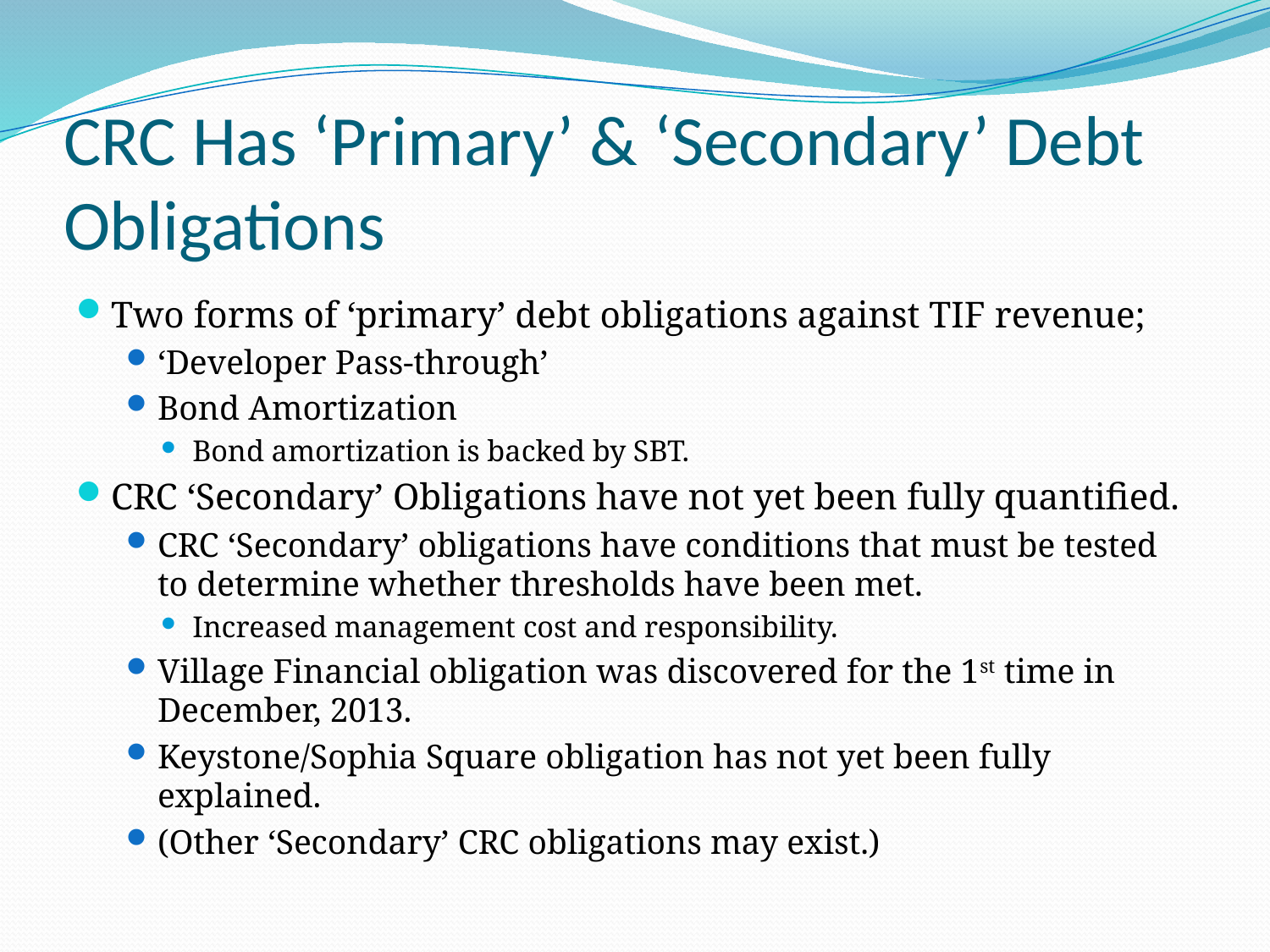

# CRC Has ‘Primary’ & ‘Secondary’ Debt Obligations
Two forms of ‘primary’ debt obligations against TIF revenue;
‘Developer Pass-through’
Bond Amortization
Bond amortization is backed by SBT.
CRC ‘Secondary’ Obligations have not yet been fully quantified.
CRC ‘Secondary’ obligations have conditions that must be tested to determine whether thresholds have been met.
Increased management cost and responsibility.
Village Financial obligation was discovered for the 1st time in December, 2013.
Keystone/Sophia Square obligation has not yet been fully explained.
(Other ‘Secondary’ CRC obligations may exist.)